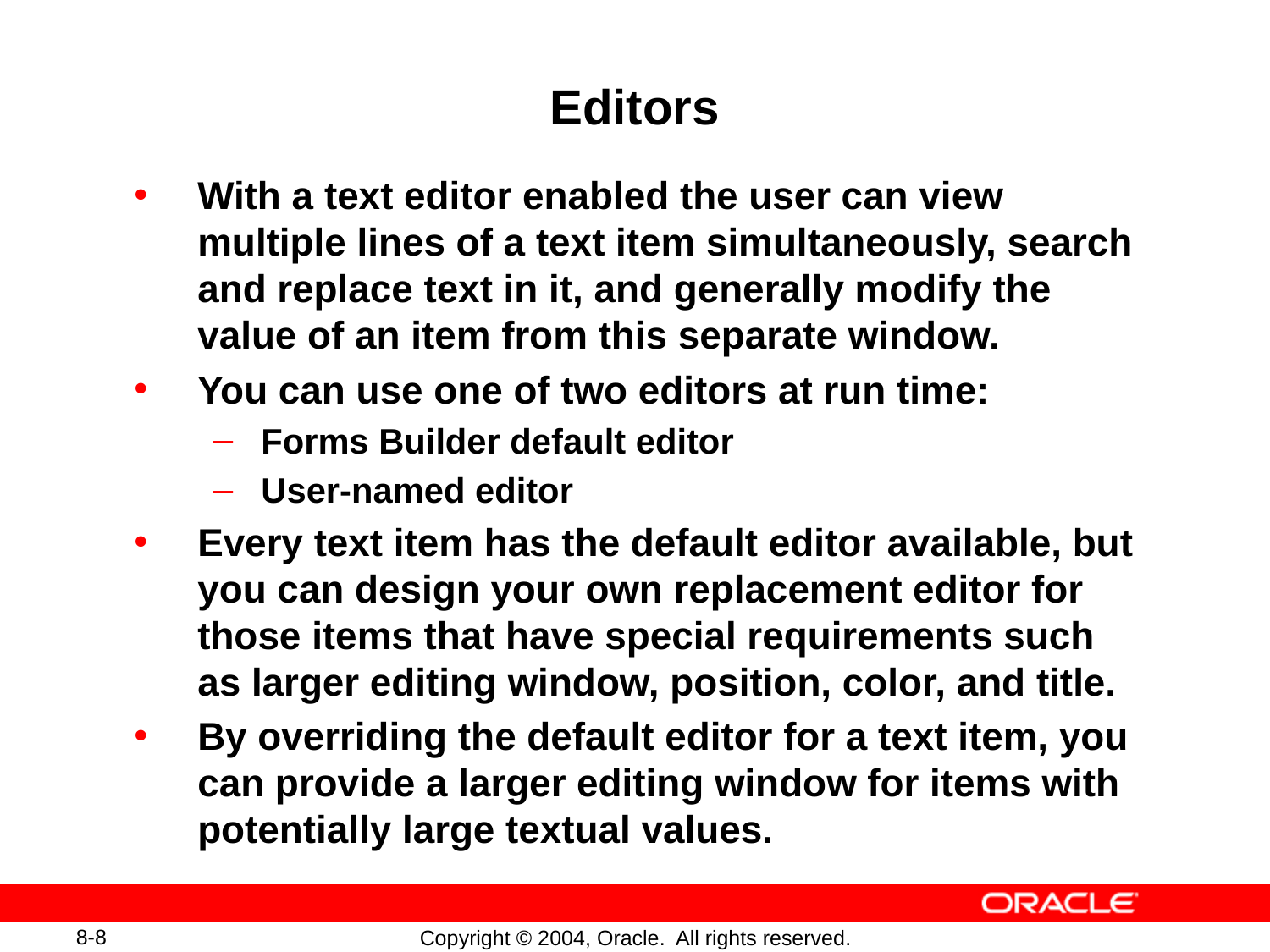

# Editors
With a text editor enabled the user can view multiple lines of a text item simultaneously, search and replace text in it, and generally modify the value of an item from this separate window.
You can use one of two editors at run time:
Forms Builder default editor
User-named editor
Every text item has the default editor available, but you can design your own replacement editor for those items that have special requirements such as larger editing window, position, color, and title.
By overriding the default editor for a text item, you can provide a larger editing window for items with potentially large textual values.